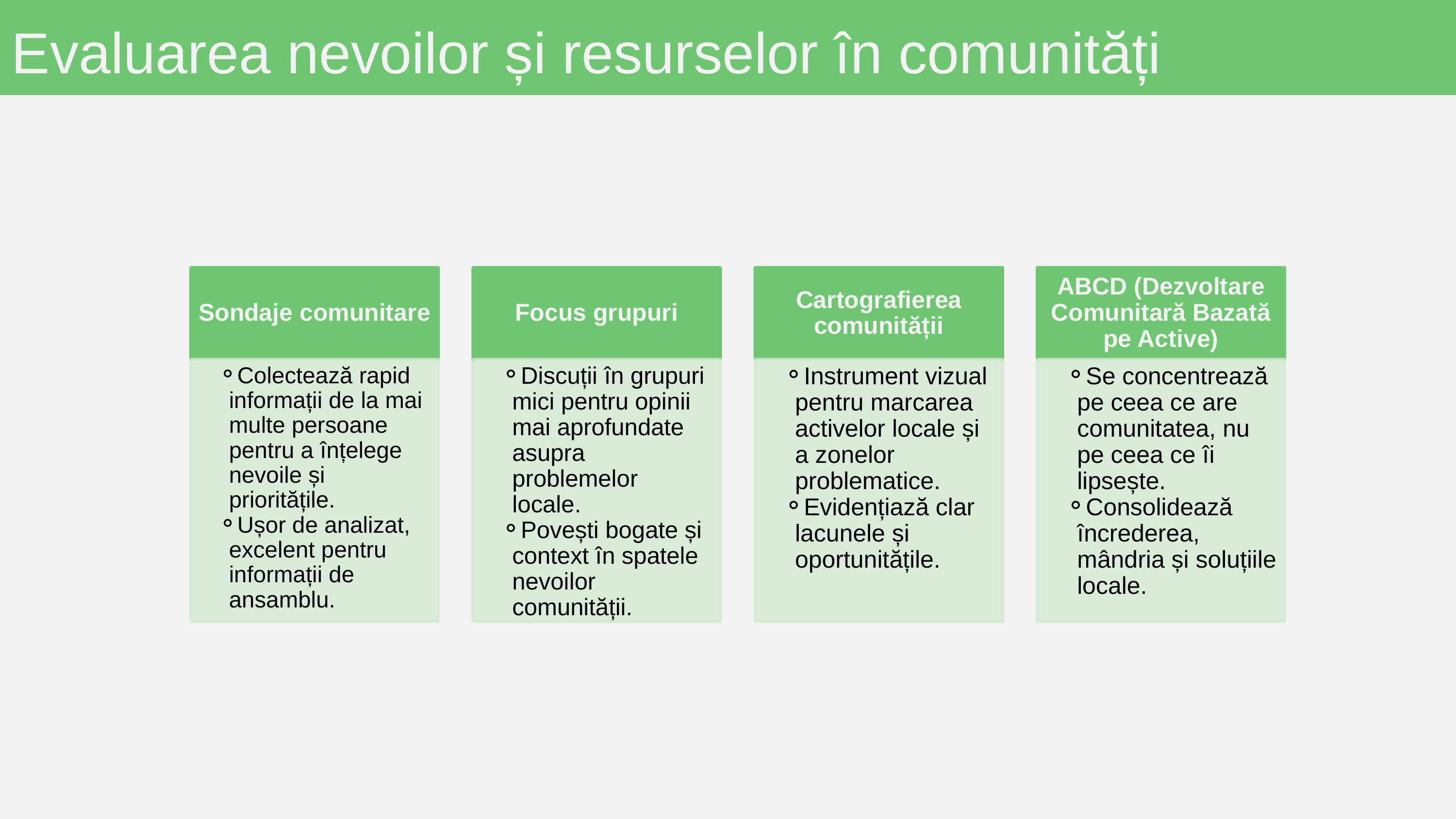

Evaluarea nevoilor și resurselor în comunități

Sondaje comunitare

Focus grupuri

Cartografierea comunității

ABCD (Dezvoltare Comunitară Bazată pe Active)

Colectează rapid informații de la mai multe persoane pentru a înțelege nevoile și prioritățile.
Ușor de analizat, excelent pentru informații de ansamblu.
Discuții în grupuri mici pentru opinii mai aprofundate asupra problemelor locale.
Povești bogate și context în spatele nevoilor comunității.
Instrument vizual pentru marcarea activelor locale și a zonelor problematice.
Evidențiază clar lacunele și oportunitățile.
Se concentrează pe ceea ce are comunitatea, nu pe ceea ce îi lipsește.
Consolidează încrederea, mândria și soluțiile locale.